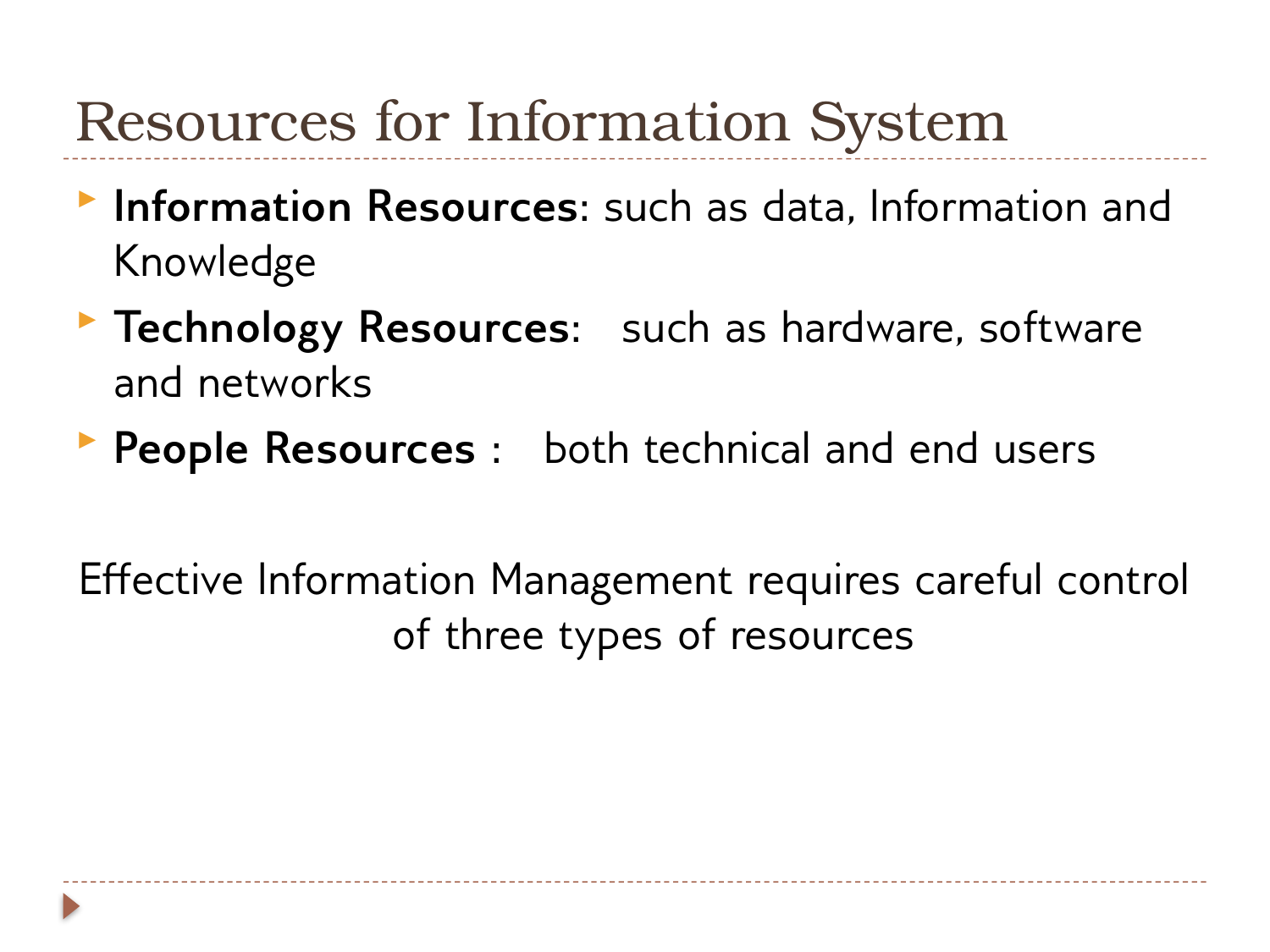

# Resources for Information System
Information Resources: such as data, Information and Knowledge
Technology Resources: 	such as hardware, software and networks
People Resources :   both technical and end users

Effective Information Management requires careful control of three types of resources